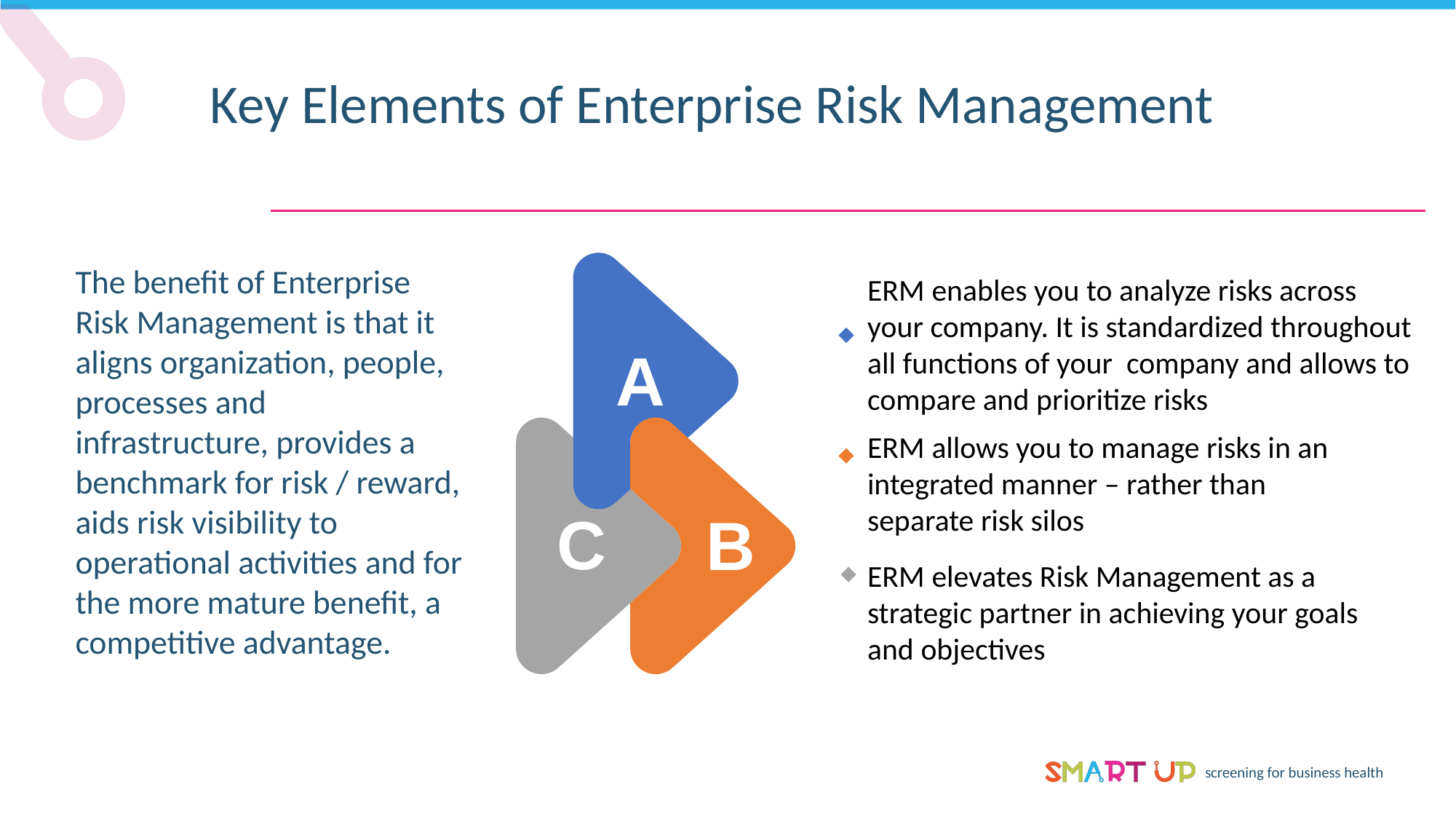

Key Elements of Enterprise Risk Management

The benefit of Enterprise Risk Management is that it aligns organization, people, processes and infrastructure, provides a benchmark for risk / reward, aids risk visibility to operational activities and for the more mature benefit, a competitive advantage.

ERM enables you to analyze risks across your company. It is standardized throughout all functions of your  company and allows to compare and prioritize risks

A

ERM allows you to manage risks in an integrated manner – rather than separate risk silos

C
B
ERM elevates Risk Management as a strategic partner in achieving your goals and objectives